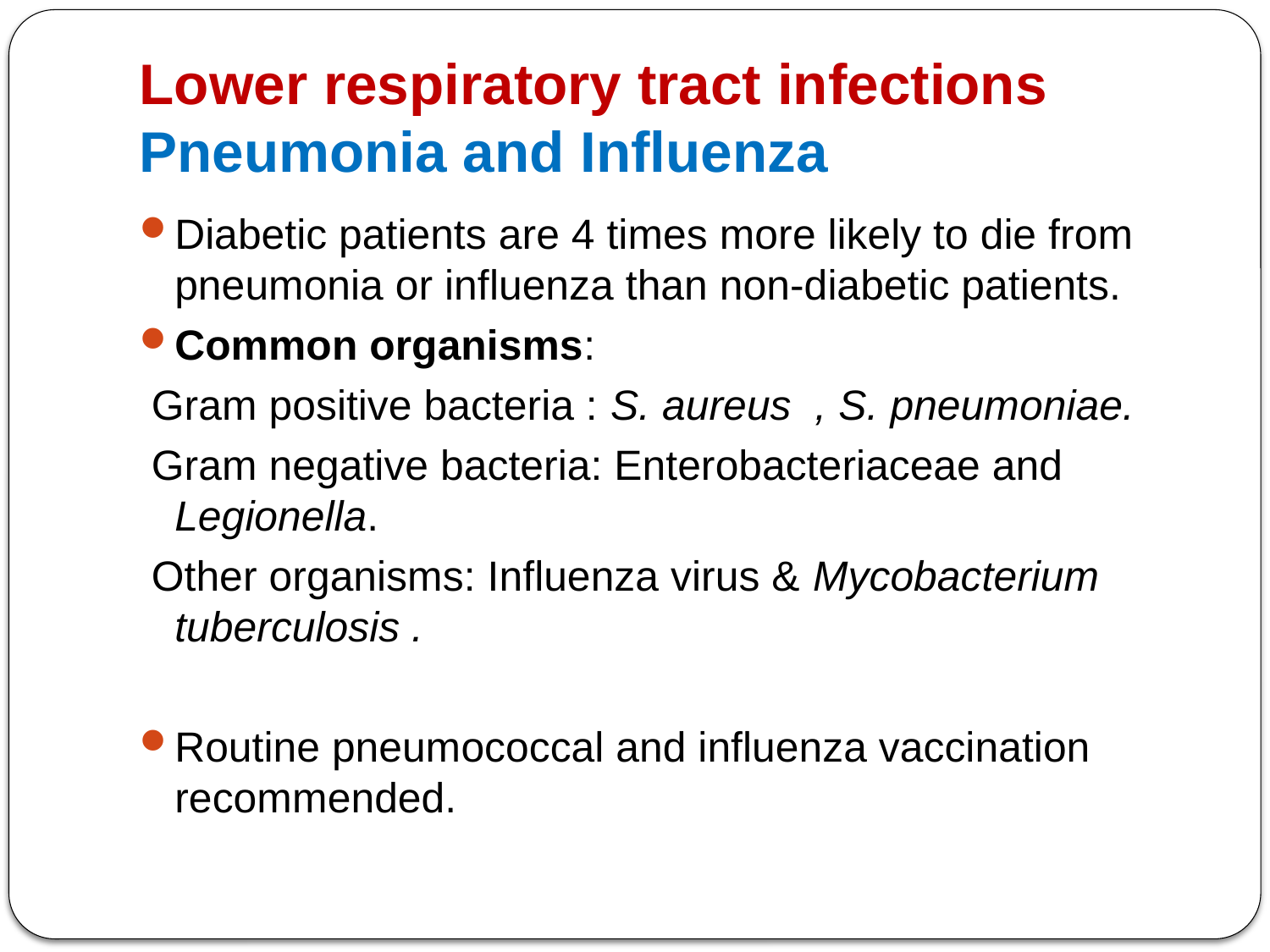

# Lower respiratory tract infections Pneumonia and Influenza
Diabetic patients are 4 times more likely to die from pneumonia or influenza than non-diabetic patients.
Common organisms:
 Gram positive bacteria : S. aureus  , S. pneumoniae.
 Gram negative bacteria: Enterobacteriaceae and Legionella.
 Other organisms: Influenza virus & Mycobacterium tuberculosis .

Routine pneumococcal and influenza vaccination recommended.